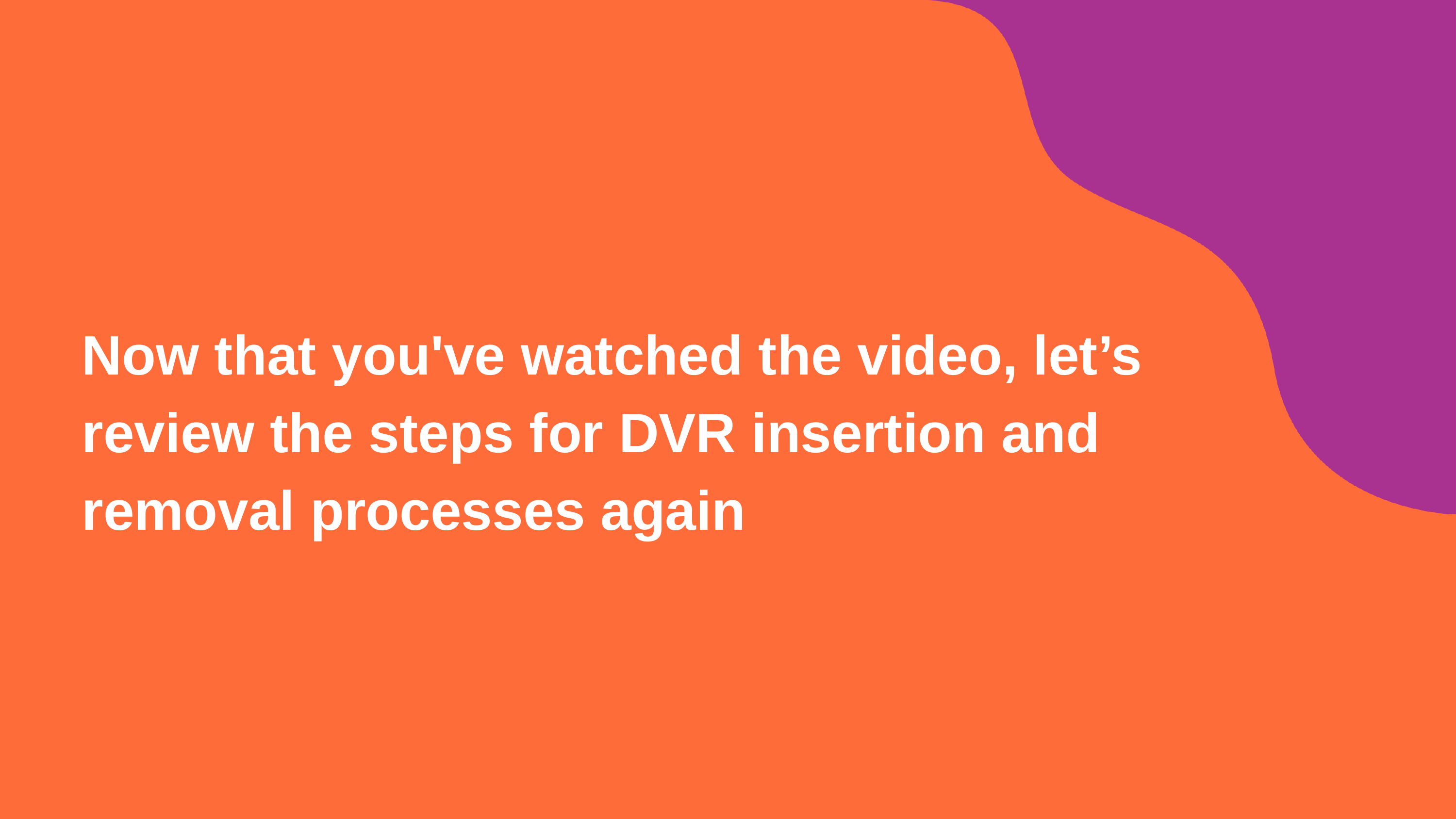

Now that you've watched the video, let’s review the steps for DVR insertion and removal processes again